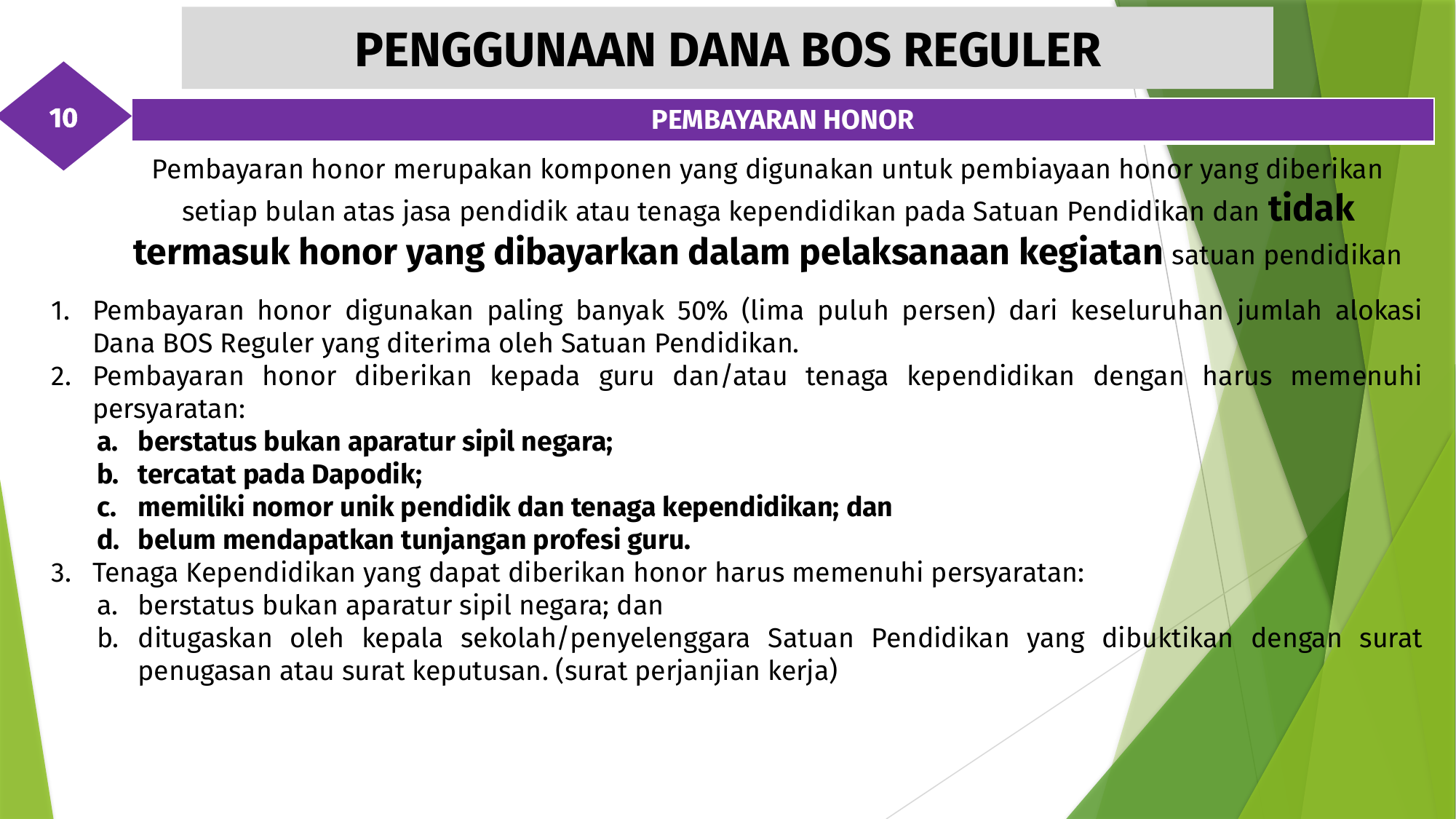

PENGGUNAAN DANA BOS REGULER
10
| PEMBAYARAN HONOR |
| --- |
Pembayaran honor merupakan komponen yang digunakan untuk pembiayaan honor yang diberikan setiap bulan atas jasa pendidik atau tenaga kependidikan pada Satuan Pendidikan dan tidak termasuk honor yang dibayarkan dalam pelaksanaan kegiatan satuan pendidikan
Pembayaran honor digunakan paling banyak 50% (lima puluh persen) dari keseluruhan jumlah alokasi Dana BOS Reguler yang diterima oleh Satuan Pendidikan.
Pembayaran honor diberikan kepada guru dan/atau tenaga kependidikan dengan harus memenuhi persyaratan:
berstatus bukan aparatur sipil negara;
tercatat pada Dapodik;
memiliki nomor unik pendidik dan tenaga kependidikan; dan
belum mendapatkan tunjangan profesi guru.
Tenaga Kependidikan yang dapat diberikan honor harus memenuhi persyaratan:
berstatus bukan aparatur sipil negara; dan
ditugaskan oleh kepala sekolah/penyelenggara Satuan Pendidikan yang dibuktikan dengan surat penugasan atau surat keputusan. (surat perjanjian kerja)